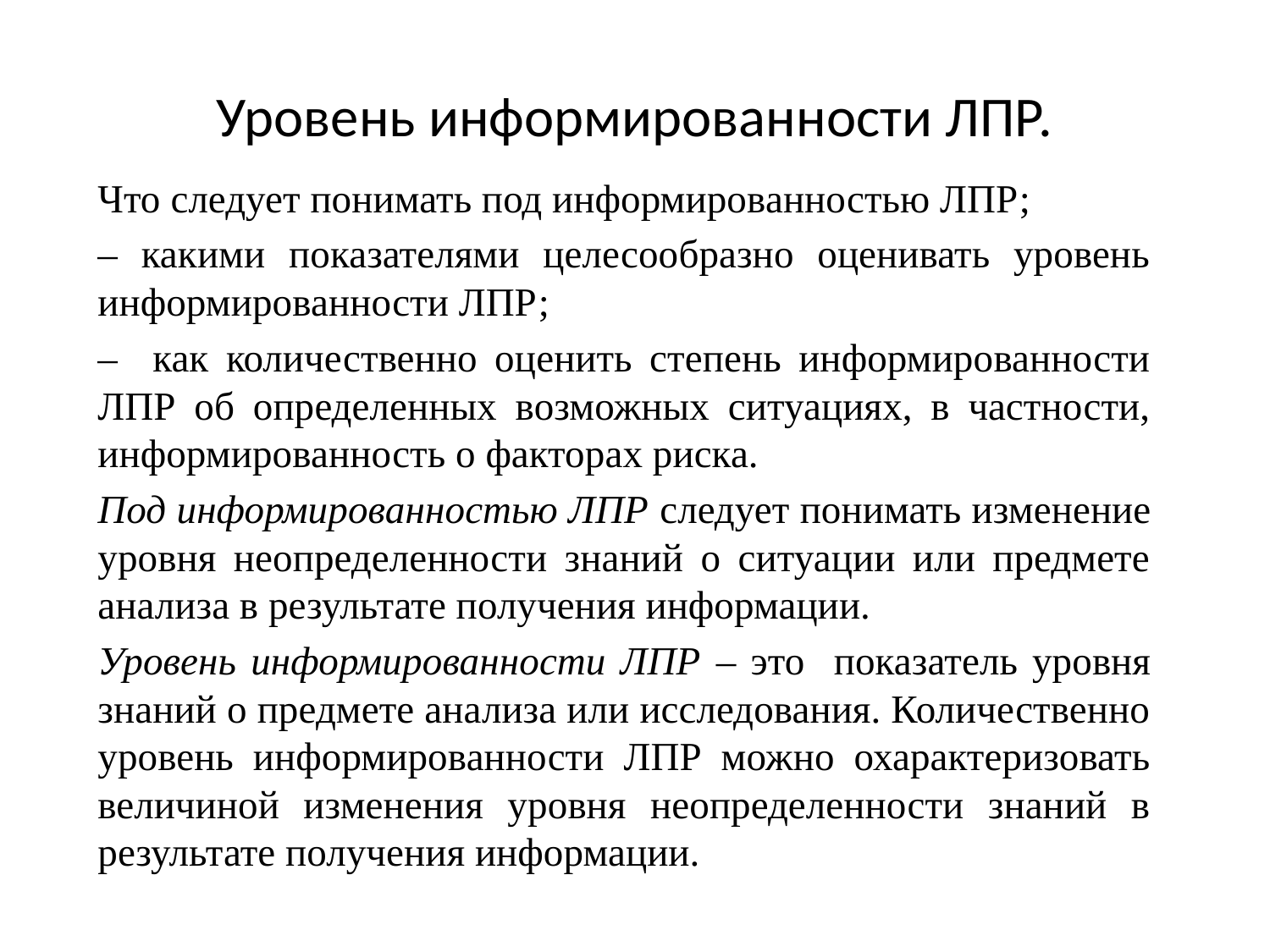

# Уровень информированности ЛПР.
Что следует понимать под информированностью ЛПР;
– какими показателями целесообразно оценивать уровень информированности ЛПР;
–  как количественно оценить степень информированности ЛПР об определенных возможных ситуациях, в частности, информированность о факторах риска.
Под информированностью ЛПР следует понимать изменение уровня неопределенности знаний о ситуации или предмете анализа в результате получения информации.
Уровень информированности ЛПР – это  показатель уровня знаний о предмете анализа или исследования. Количественно уровень информированности ЛПР можно охарактеризовать величиной изменения уровня неопределенности знаний в результате получения информации.